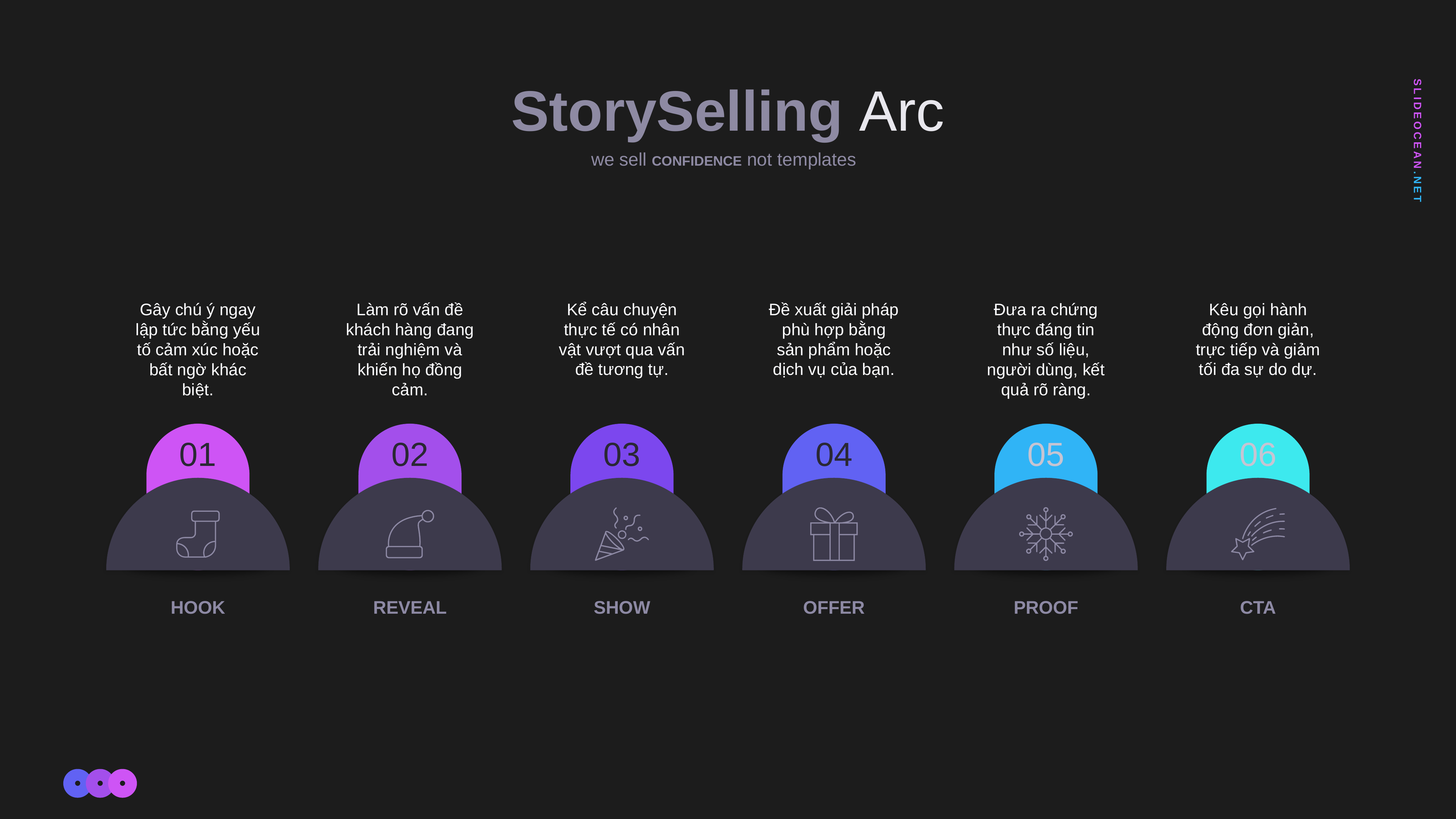

StorySelling Arc
we sell CONFIDENCE not templates
Gây chú ý ngay lập tức bằng yếu tố cảm xúc hoặc bất ngờ khác biệt.
Làm rõ vấn đề khách hàng đang trải nghiệm và khiến họ đồng cảm.
Kể câu chuyện thực tế có nhân vật vượt qua vấn đề tương tự.
Đề xuất giải pháp phù hợp bằng sản phẩm hoặc dịch vụ của bạn.
Đưa ra chứng thực đáng tin như số liệu, người dùng, kết quả rõ ràng.
Kêu gọi hành động đơn giản, trực tiếp và giảm tối đa sự do dự.

03
01
02
04
05
06

HOOK
REVEAL
SHOW
OFFER
PROOF
CTA